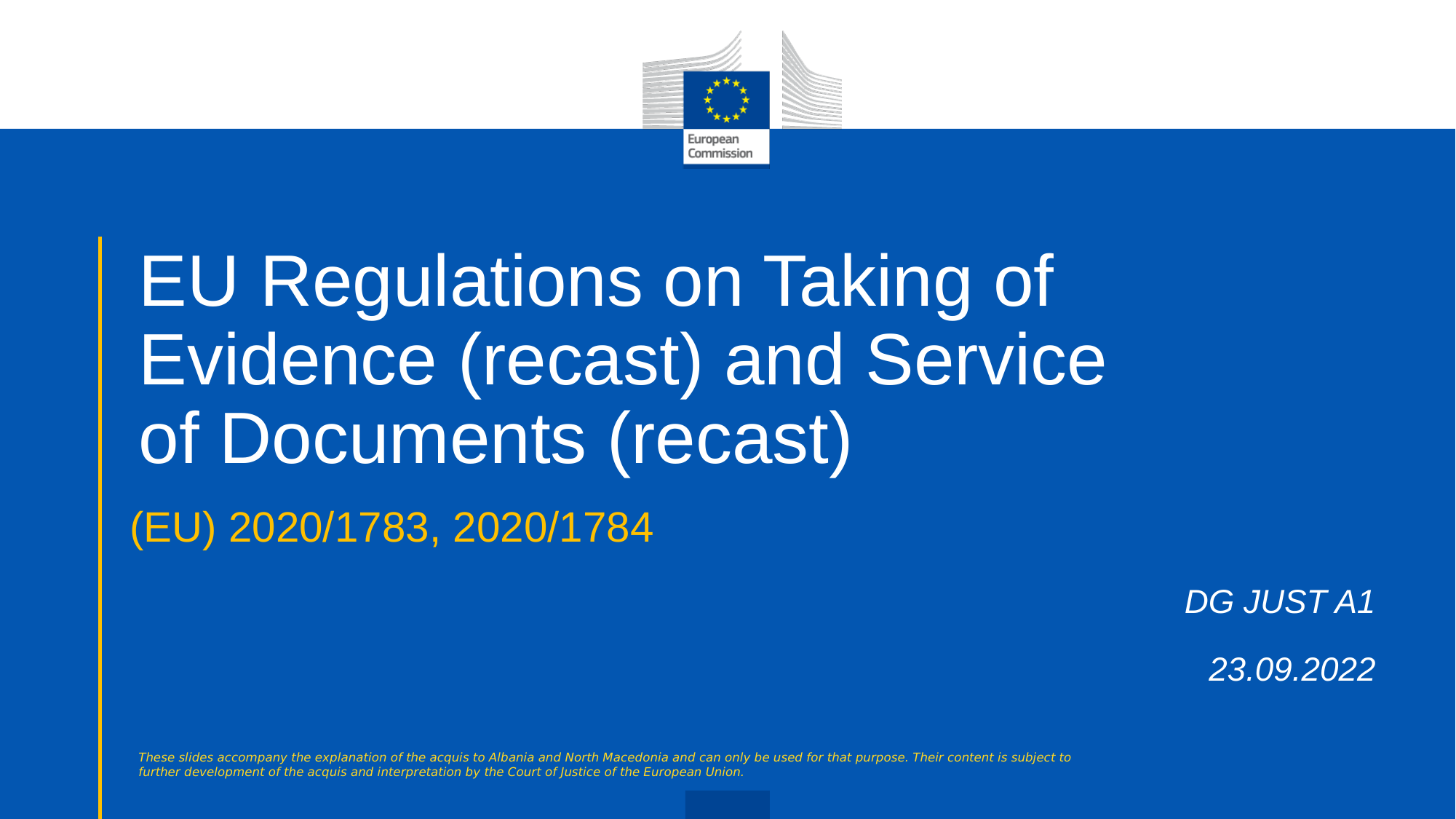

# EU Regulations on Taking of Evidence (recast) and Service of Documents (recast)
(EU) 2020/1783, 2020/1784
DG JUST A1
23.09.2022